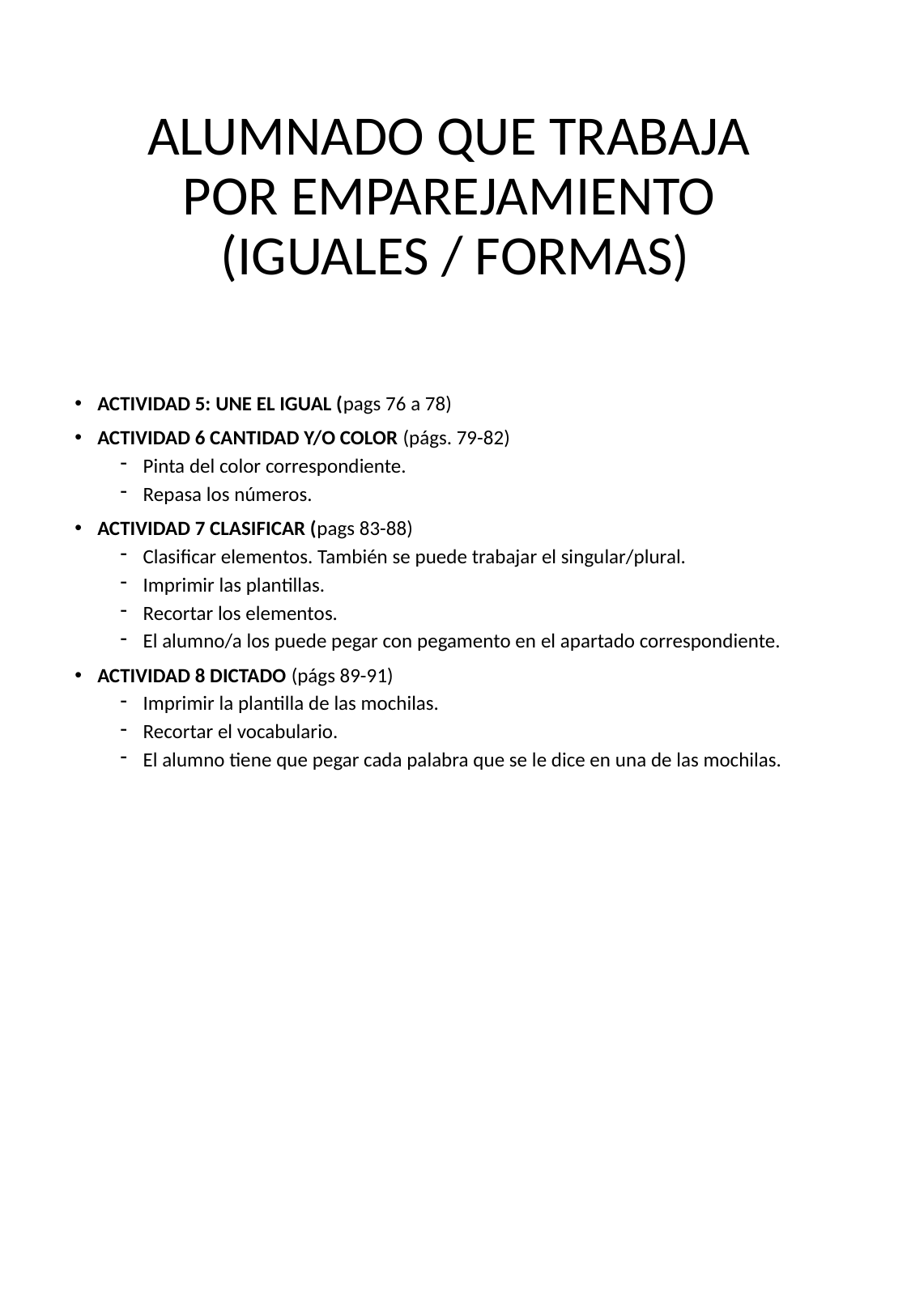

# ALUMNADO QUE TRABAJA POR EMPAREJAMIENTO (IGUALES / FORMAS)

ACTIVIDAD 5: UNE EL IGUAL (pags 76 a 78)
ACTIVIDAD 6 CANTIDAD Y/O COLOR (págs. 79-82)
Pinta del color correspondiente.
Repasa los números.
ACTIVIDAD 7 CLASIFICAR (pags 83-88)
Clasificar elementos. También se puede trabajar el singular/plural.
Imprimir las plantillas.
Recortar los elementos.
El alumno/a los puede pegar con pegamento en el apartado correspondiente.
ACTIVIDAD 8 DICTADO (págs 89-91)
Imprimir la plantilla de las mochilas.
Recortar el vocabulario.
El alumno tiene que pegar cada palabra que se le dice en una de las mochilas.